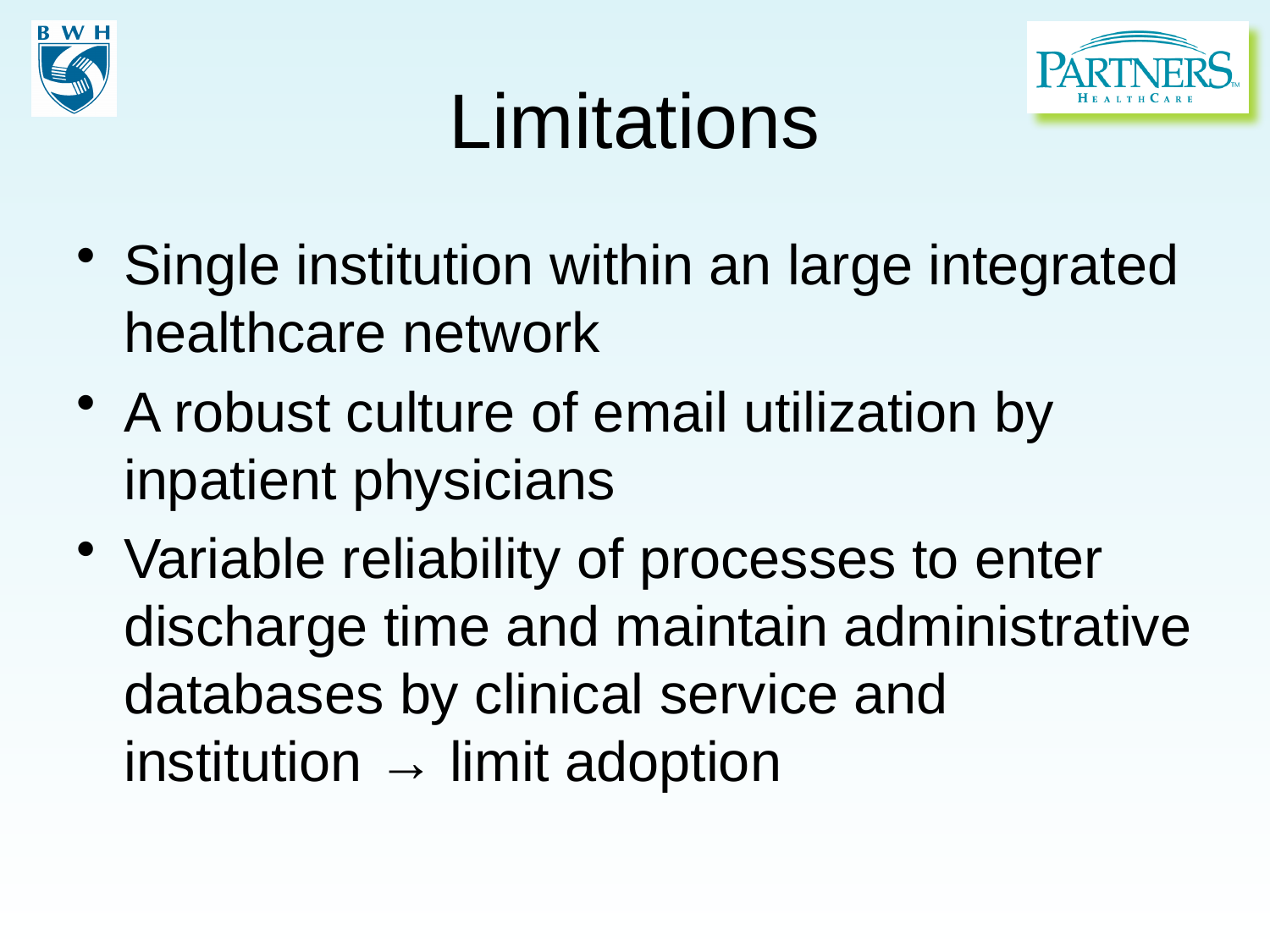

# Limitations
Single institution within an large integrated healthcare network
A robust culture of email utilization by inpatient physicians
Variable reliability of processes to enter discharge time and maintain administrative databases by clinical service and institution → limit adoption